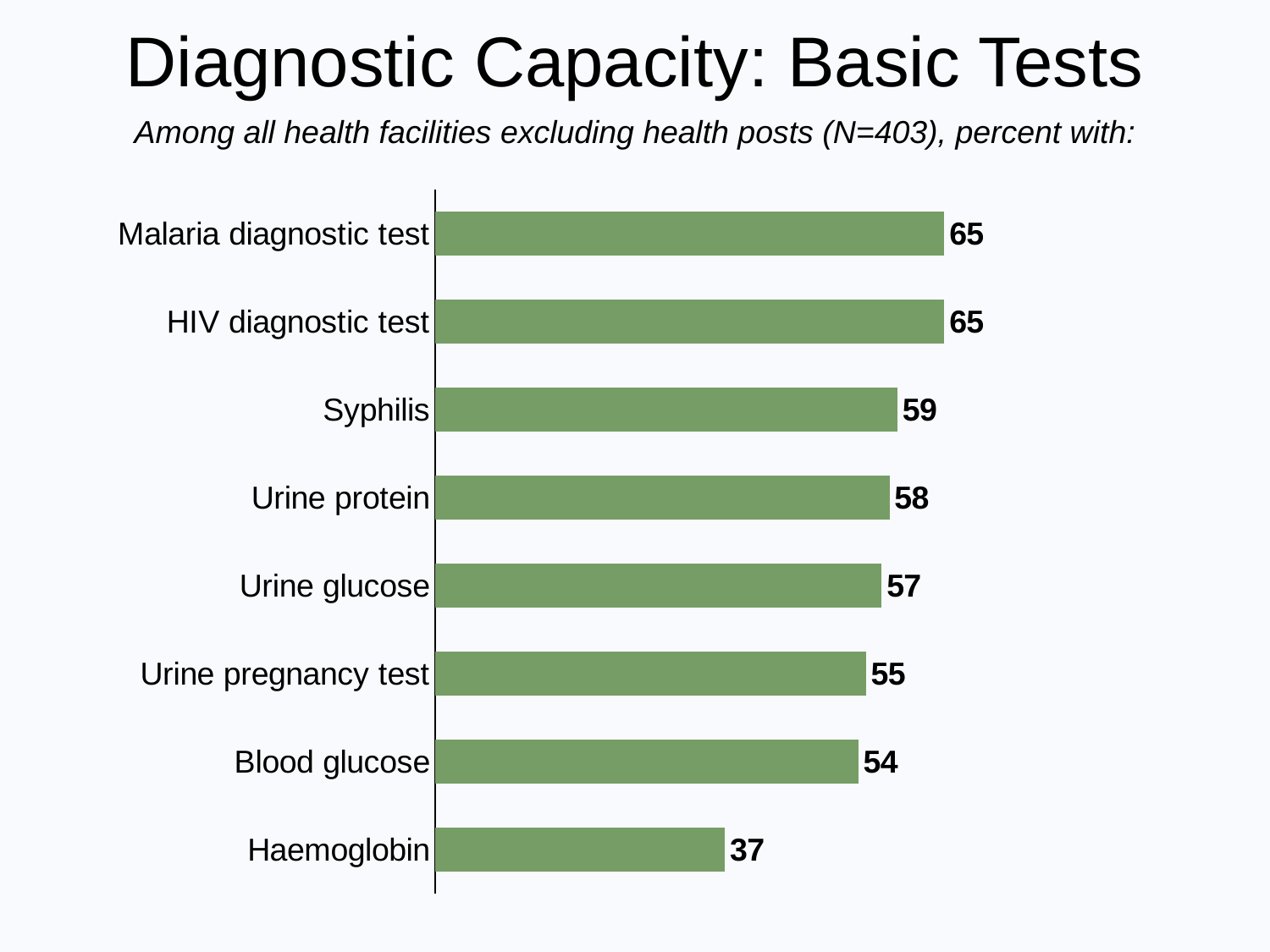

# Diagnostic Capacity: Basic Tests
Among all health facilities excluding health posts (N=403), percent with:

### Chart

| Category | Column2 |
|---|---|
| Haemoglobin | 37.0 |
| Blood glucose | 54.0 |
| Urine pregnancy test | 55.0 |
| Urine glucose | 57.0 |
| Urine protein | 58.0 |
| Syphilis | 59.0 |
| HIV diagnostic test | 65.0 |
| Malaria diagnostic test | 65.0 |